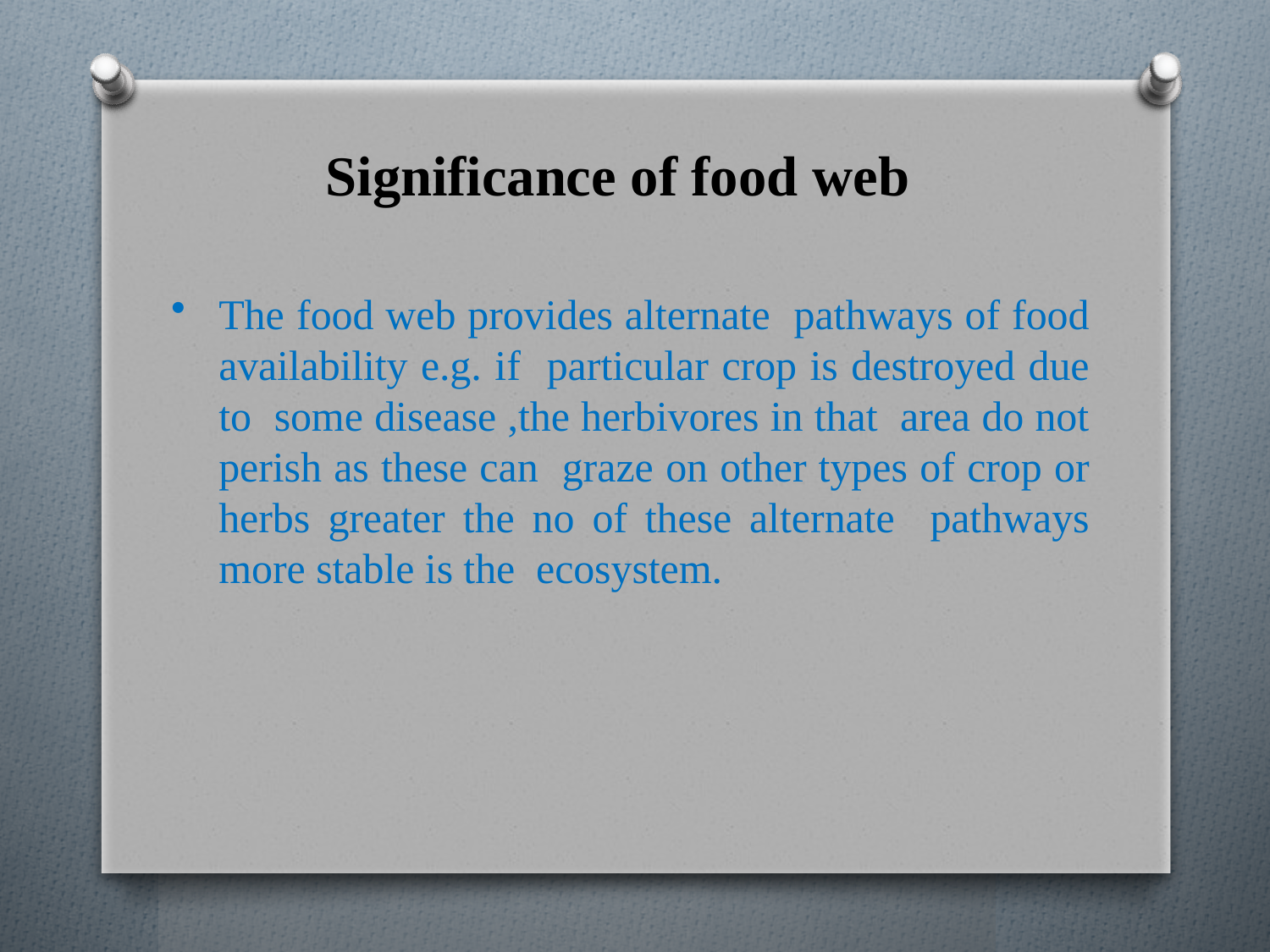

# Significance of food web
The food web provides alternate  pathways of food availability e.g. if  particular crop is destroyed due to  some disease ,the herbivores in that  area do not perish as these can  graze on other types of crop or herbs greater the no of these alternate  pathways more stable is the  ecosystem.